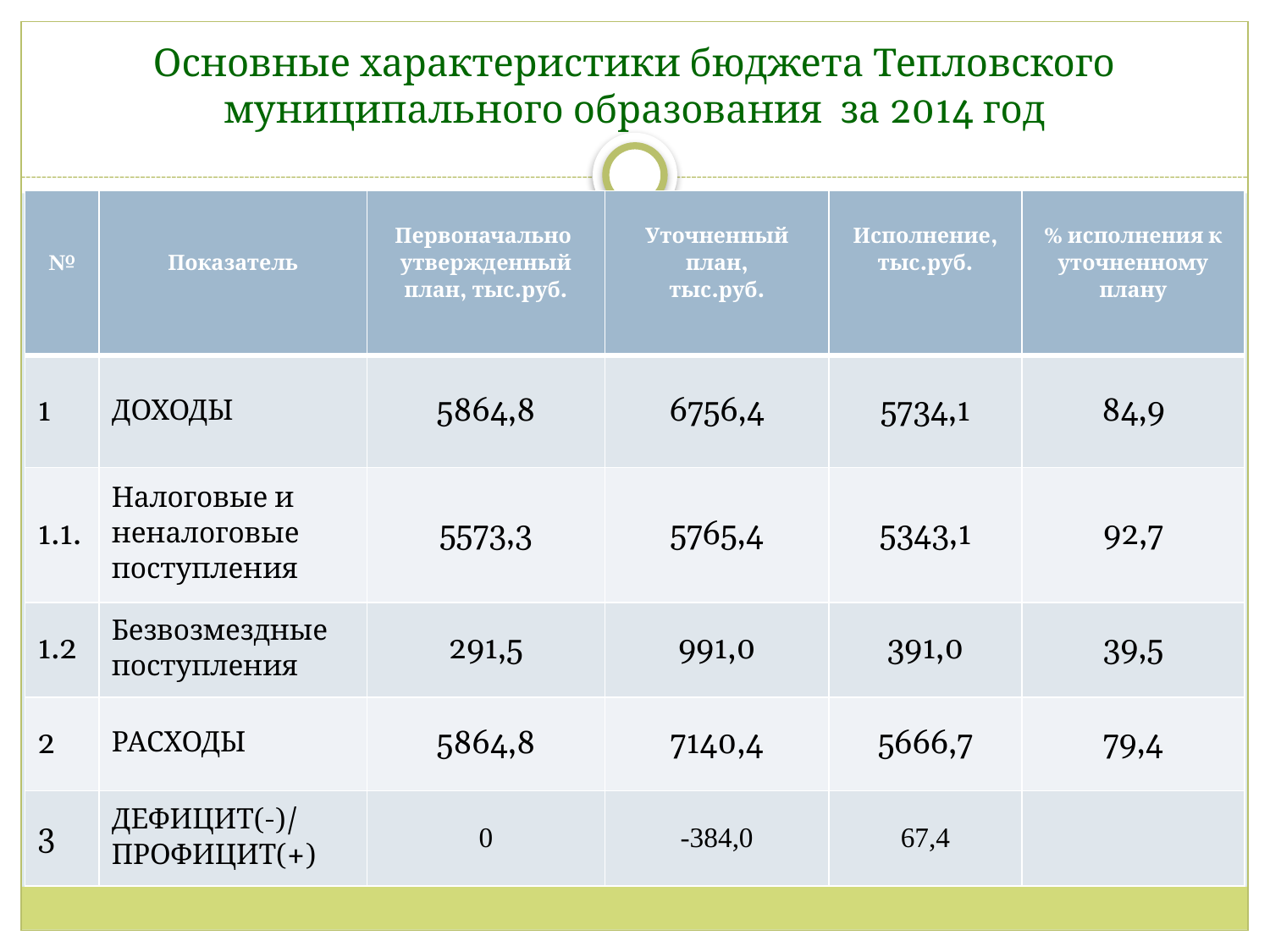

# Основные характеристики бюджета Тепловского муниципального образования  за 2014 год
| № | Показатель | Первоначально утвержденный план, тыс.руб. | Уточненный план, тыс.руб. | Исполнение, тыс.руб. | % исполнения к уточненному плану |
| --- | --- | --- | --- | --- | --- |
| 1 | ДОХОДЫ | 5864,8 | 6756,4 | 5734,1 | 84,9 |
| 1.1. | Налоговые и неналоговые поступления | 5573,3 | 5765,4 | 5343,1 | 92,7 |
| 1.2 | Безвозмездные поступления | 291,5 | 991,0 | 391,0 | 39,5 |
| 2 | РАСХОДЫ | 5864,8 | 7140,4 | 5666,7 | 79,4 |
| 3 | ДЕФИЦИТ(-)/ ПРОФИЦИТ(+) | 0 | -384,0 | 67,4 |  |